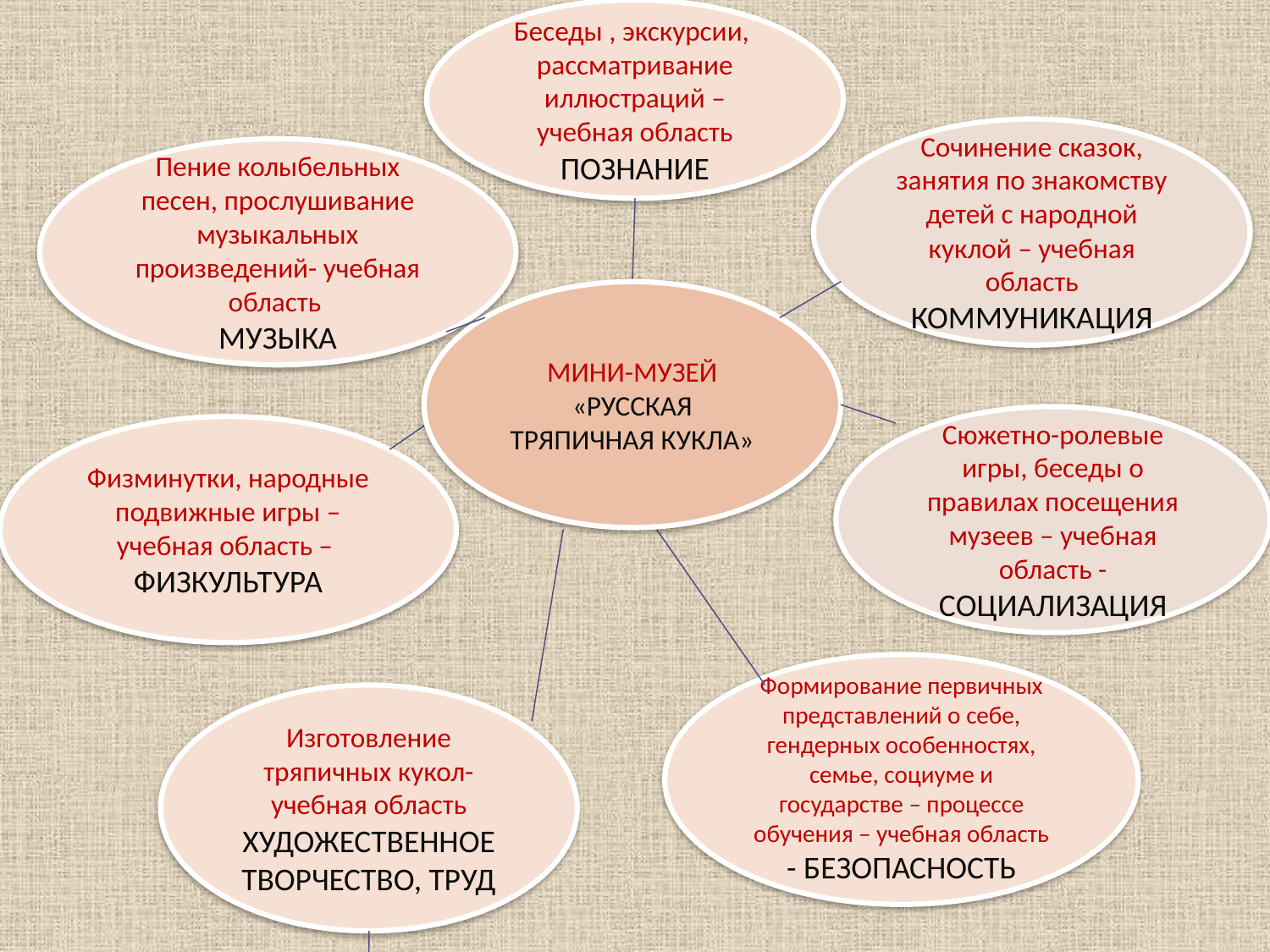

Беседы , экскурсии,  рассматривание иллюстраций – учебная область ПОЗНАНИЕ
Сочинение сказок, занятия по знакомству детей с народной куклой – учебная область КОММУНИКАЦИЯ
Пение колыбельных песен, прослушивание музыкальных произведений- учебная область
МУЗЫКА
МИНИ-МУЗЕЙ
«РУССКАЯ ТРЯПИЧНАЯ КУКЛА»
Сюжетно-ролевые игры, беседы о правилах посещения музеев – учебная область - СОЦИАЛИЗАЦИЯ
Физминутки, народные подвижные игры – учебная область –
ФИЗКУЛЬТУРА

Формирование первичных представлений о себе, гендерных особенностях, семье, социуме и государстве – процессе обучения – учебная область - БЕЗОПАСНОСТЬ
Изготовление тряпичных кукол- учебная область ХУДОЖЕСТВЕННОЕ ТВОРЧЕСТВО, ТРУД